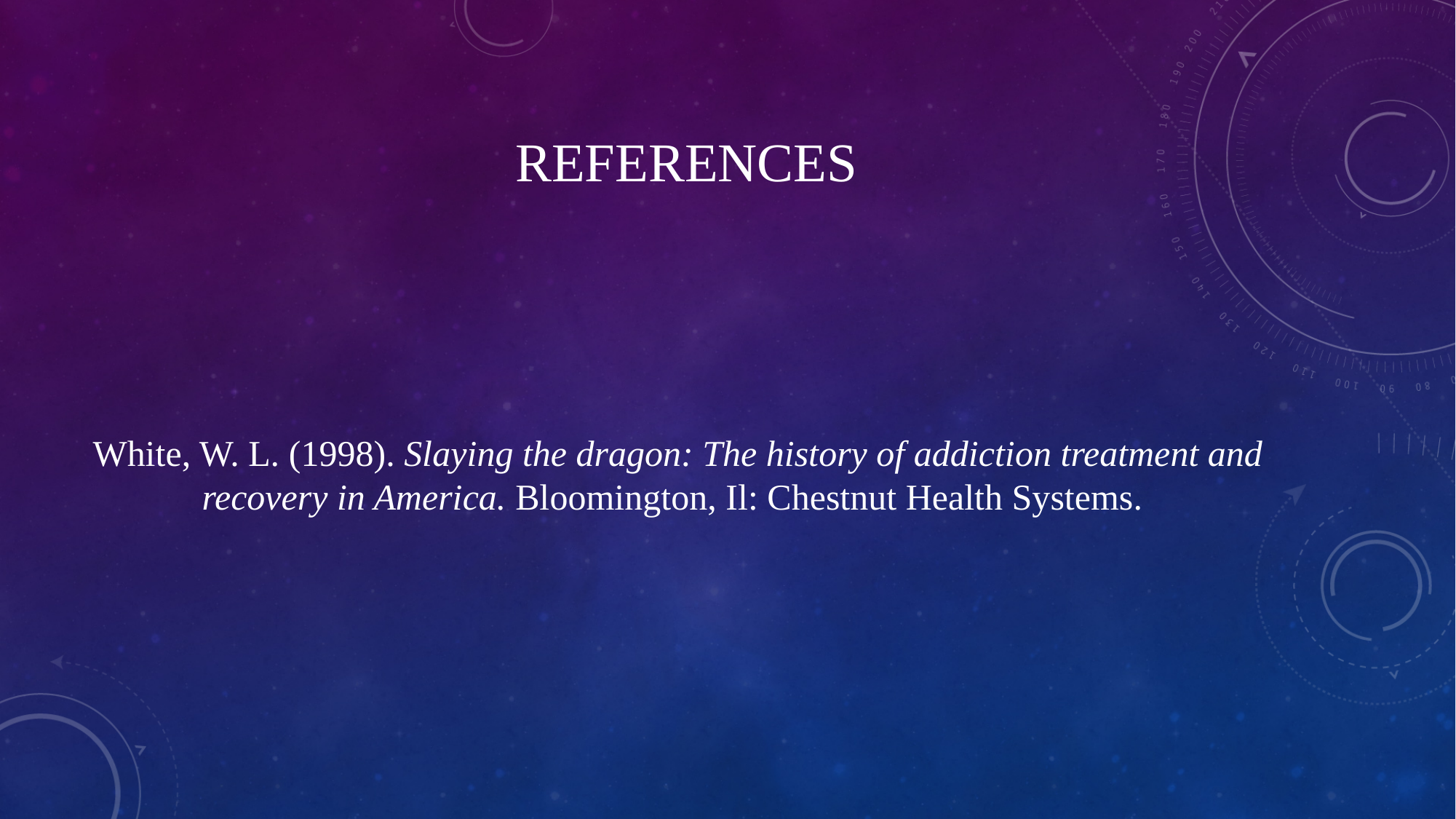

# References
White, W. L. (1998). Slaying the dragon: The history of addiction treatment and 	recovery in America. Bloomington, Il: Chestnut Health Systems.